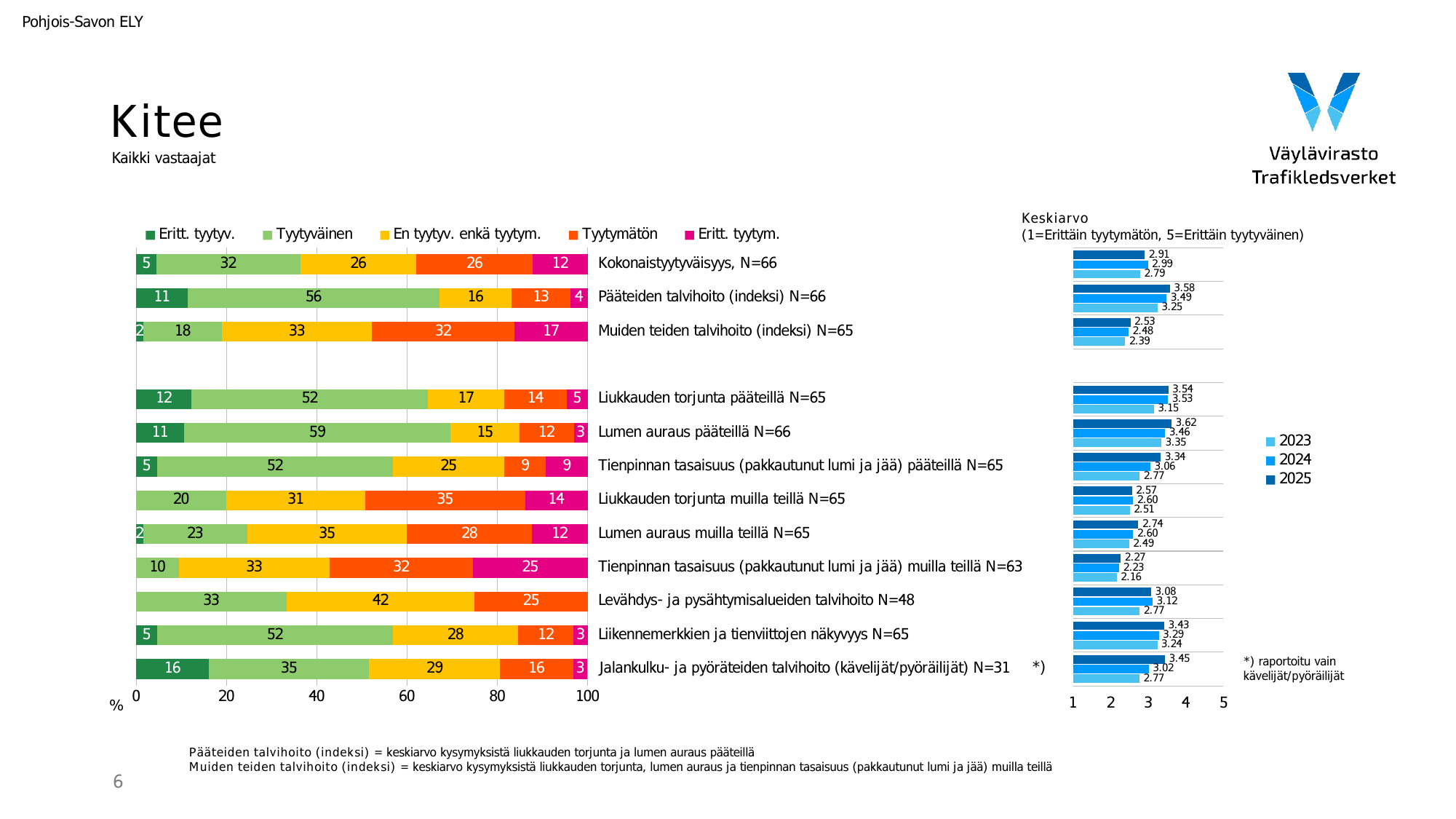

Pohjois-Savon ELY
# Kitee
Kaikki vastaajat
Keskiarvo
(1=Erittäin tyytymätön, 5=Erittäin tyytyväinen)

### Chart

| Category | Eritt. tyytyv. | Tyytyväinen | En tyytyv. enkä tyytym. | Tyytymätön | Eritt. tyytym. |
|---|---|---|---|---|---|
| Kokonaistyytyväisyys, N=66 | 4.545455 | 31.818182 | 25.757576 | 25.757576 | 12.121212 |
| Pääteiden talvihoito (indeksi) N=66 | 11.4568765 | 55.69930050000001 | 16.037295999999998 | 12.983683 | 3.822844 |
| Muiden teiden talvihoito (indeksi) N=65 | 1.538462 | 17.533577666666666 | 33.162393 | 31.607651666666666 | 17.183557 |
|  | None | None | None | None | None |
| Liukkauden torjunta pääteillä N=65 | 12.307692 | 52.307692 | 16.923077 | 13.846154 | 4.615385 |
| Lumen auraus pääteillä N=66 | 10.606061 | 59.090909 | 15.151515 | 12.121212 | 3.030303 |
| Tienpinnan tasaisuus (pakkautunut lumi ja jää) pääteillä N=65 | 4.615385 | 52.307692 | 24.615385 | 9.230769 | 9.230769 |
| Liukkauden torjunta muilla teillä N=65 | None | 20.0 | 30.769231 | 35.384615 | 13.846154 |
| Lumen auraus muilla teillä N=65 | 1.538462 | 23.076923 | 35.384615 | 27.692308 | 12.307692 |
| Tienpinnan tasaisuus (pakkautunut lumi ja jää) muilla teillä N=63 | None | 9.52381 | 33.333333 | 31.746032 | 25.396825 |
| Levähdys- ja pysähtymisalueiden talvihoito N=48 | None | 33.333333 | 41.666667 | 25.0 | None |
| Liikennemerkkien ja tienviittojen näkyvyys N=65 | 4.615385 | 52.307692 | 27.692308 | 12.307692 | 3.076923 |
| Jalankulku- ja pyöräteiden talvihoito (kävelijät/pyöräilijät) N=31 | 16.129032 | 35.483871 | 29.032258 | 16.129032 | 3.225806 |

### Chart

| Category | 2025 | 2024 | 2023 |
|---|---|---|---|
*) raportoitu vain
kävelijät/pyöräilijät
*)
%
Pääteiden talvihoito (indeksi) = keskiarvo kysymyksistä liukkauden torjunta ja lumen auraus pääteillä
Muiden teiden talvihoito (indeksi) = keskiarvo kysymyksistä liukkauden torjunta, lumen auraus ja tienpinnan tasaisuus (pakkautunut lumi ja jää) muilla teillä

6